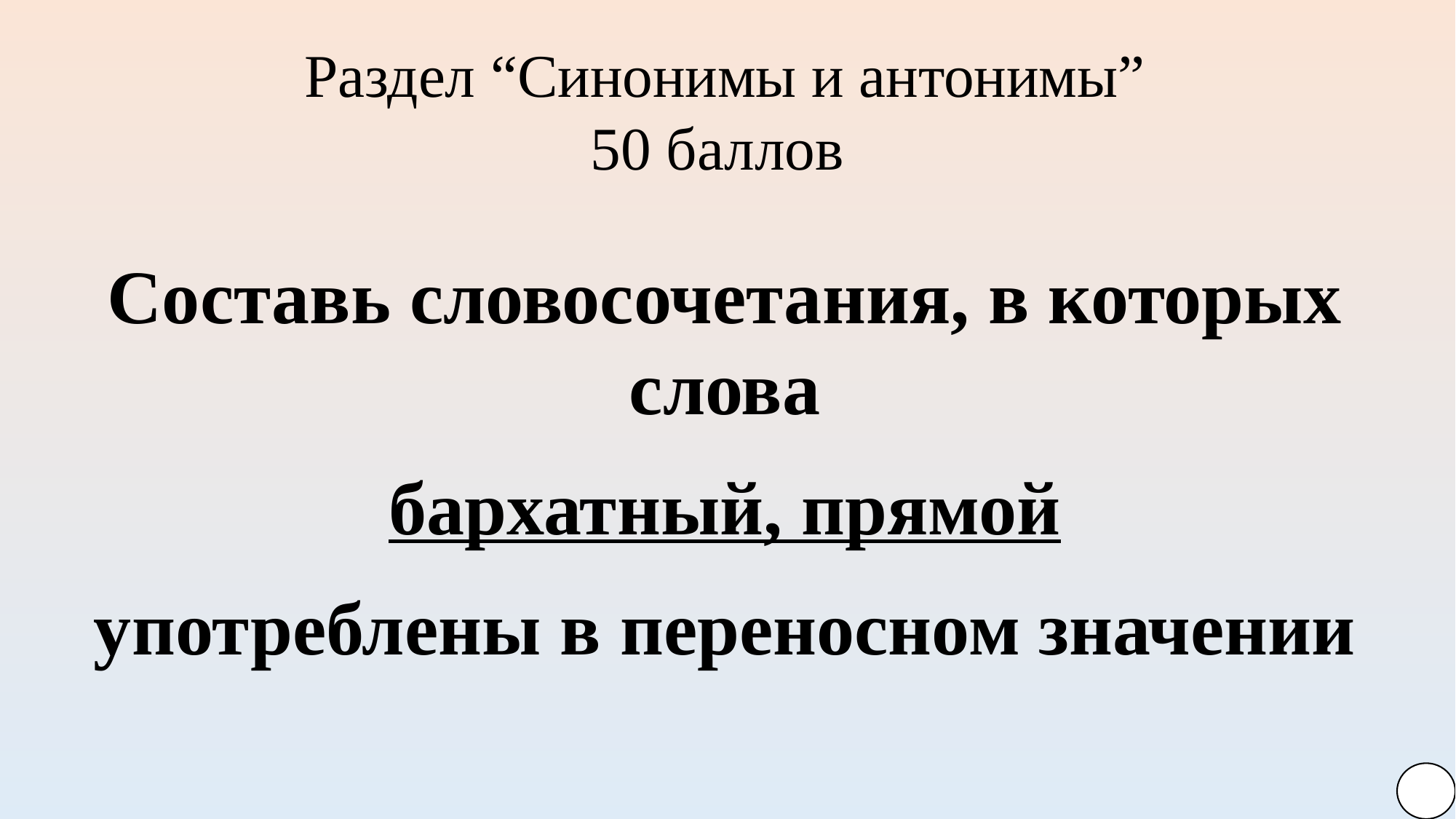

Раздел “Синонимы и антонимы”
50 баллов

Составь словосочетания, в которых слова

бархатный, прямой

употреблены в переносном значении